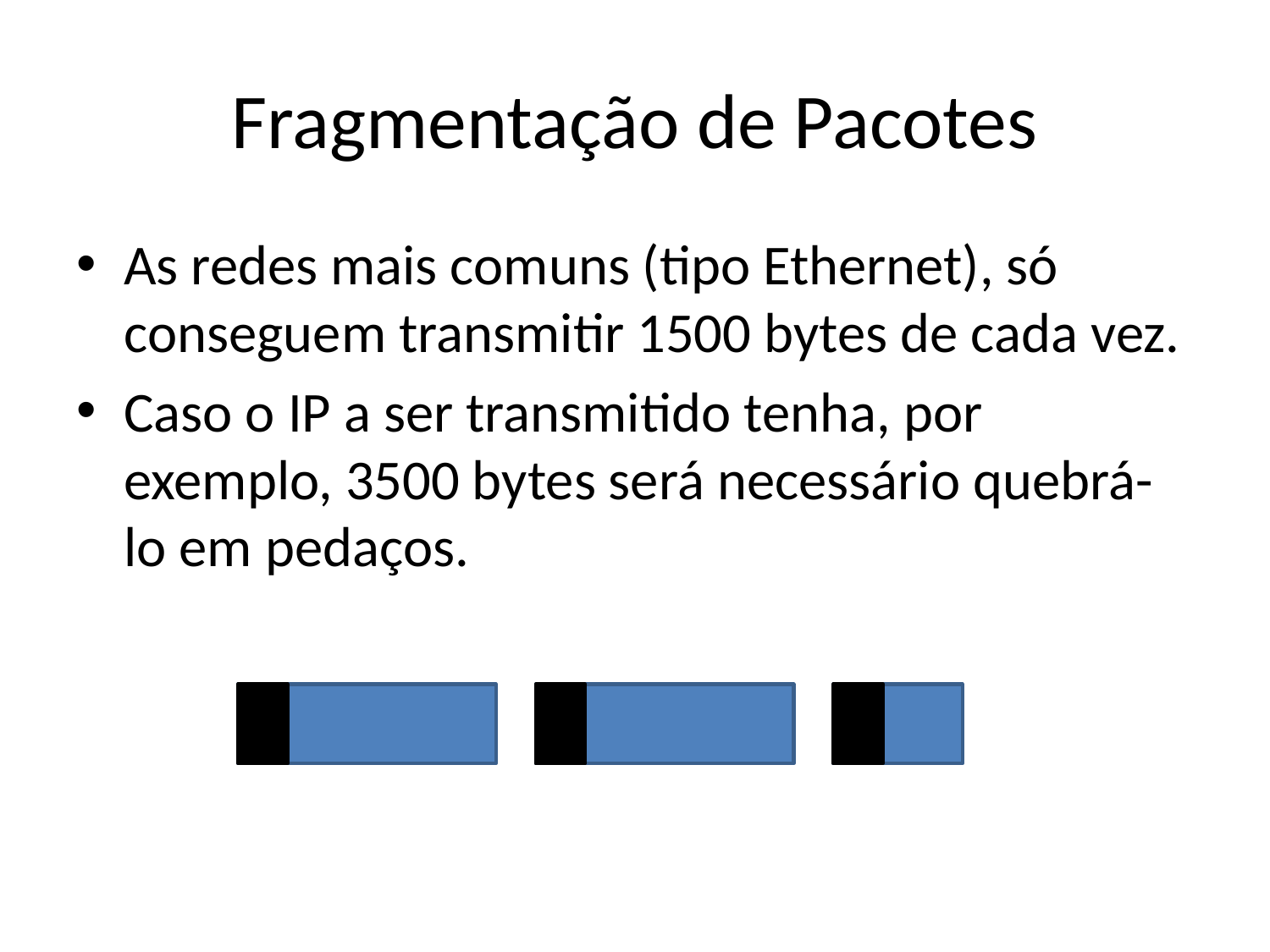

# Fragmentação de Pacotes
As redes mais comuns (tipo Ethernet), só conseguem transmitir 1500 bytes de cada vez.
Caso o IP a ser transmitido tenha, por exemplo, 3500 bytes será necessário quebrá-lo em pedaços.